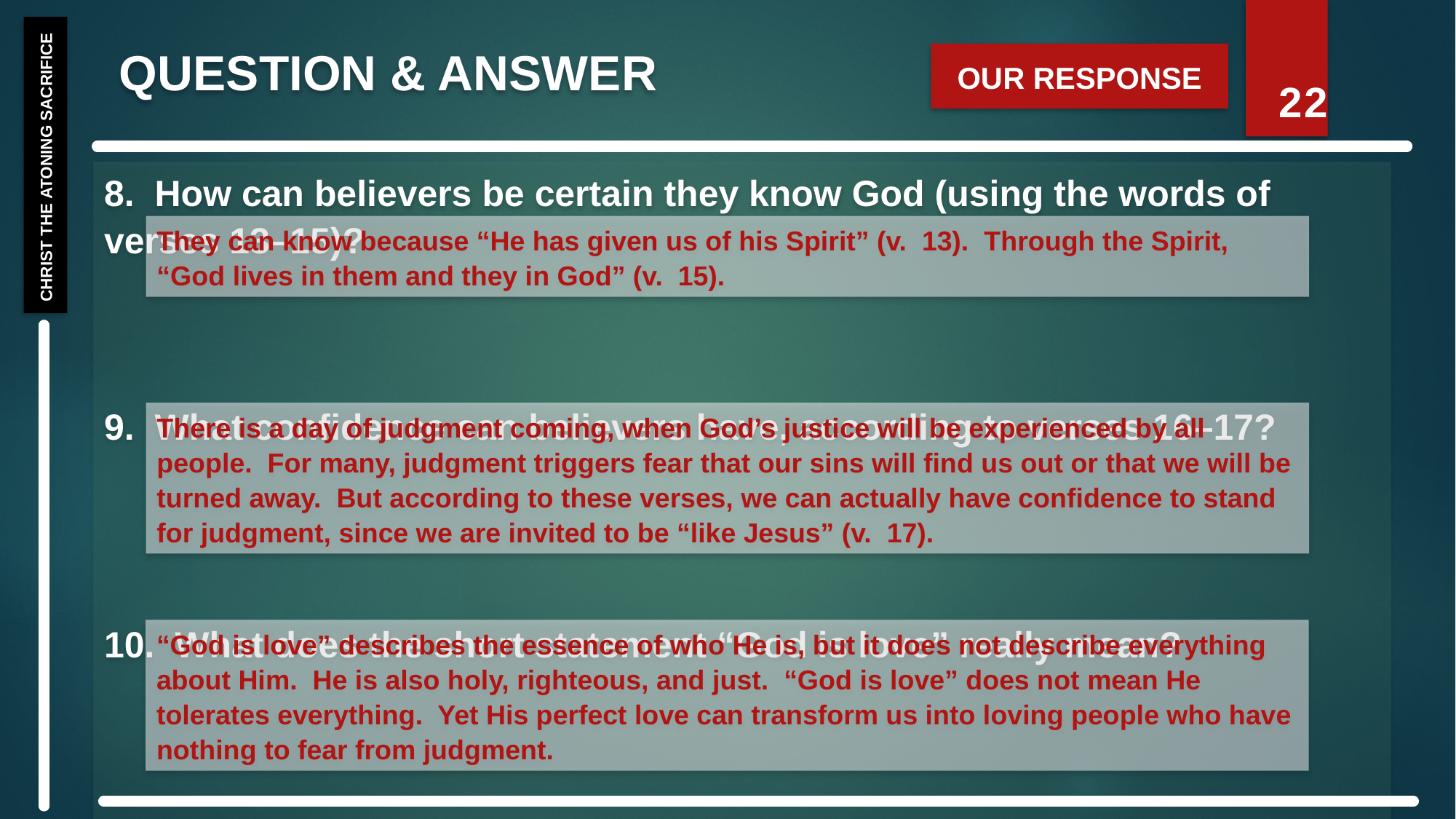

QUESTION & ANSWER
OUR RESPONSE
22
Christ the Atoning Sacrifice

8.  How can believers be certain they know God (using the words of verses 13–15)?

9.  What confidence can believers have, according to verses 16–17?

10.  What does the short statement “God is love” really mean?

They can know because “He has given us of his Spirit” (v.  13).  Through the Spirit, “God lives in them and they in God” (v.  15).

There is a day of judgment coming, when God’s justice will be experienced by all people.  For many, judgment triggers fear that our sins will find us out or that we will be turned away.  But according to these verses, we can actually have confidence to stand for judgment, since we are invited to be “like Jesus” (v.  17).
“God is love” describes the essence of who He is, but it does not describe everything about Him.  He is also holy, righteous, and just.  “God is love” does not mean He tolerates everything.  Yet His perfect love can transform us into loving people who have nothing to fear from judgment.